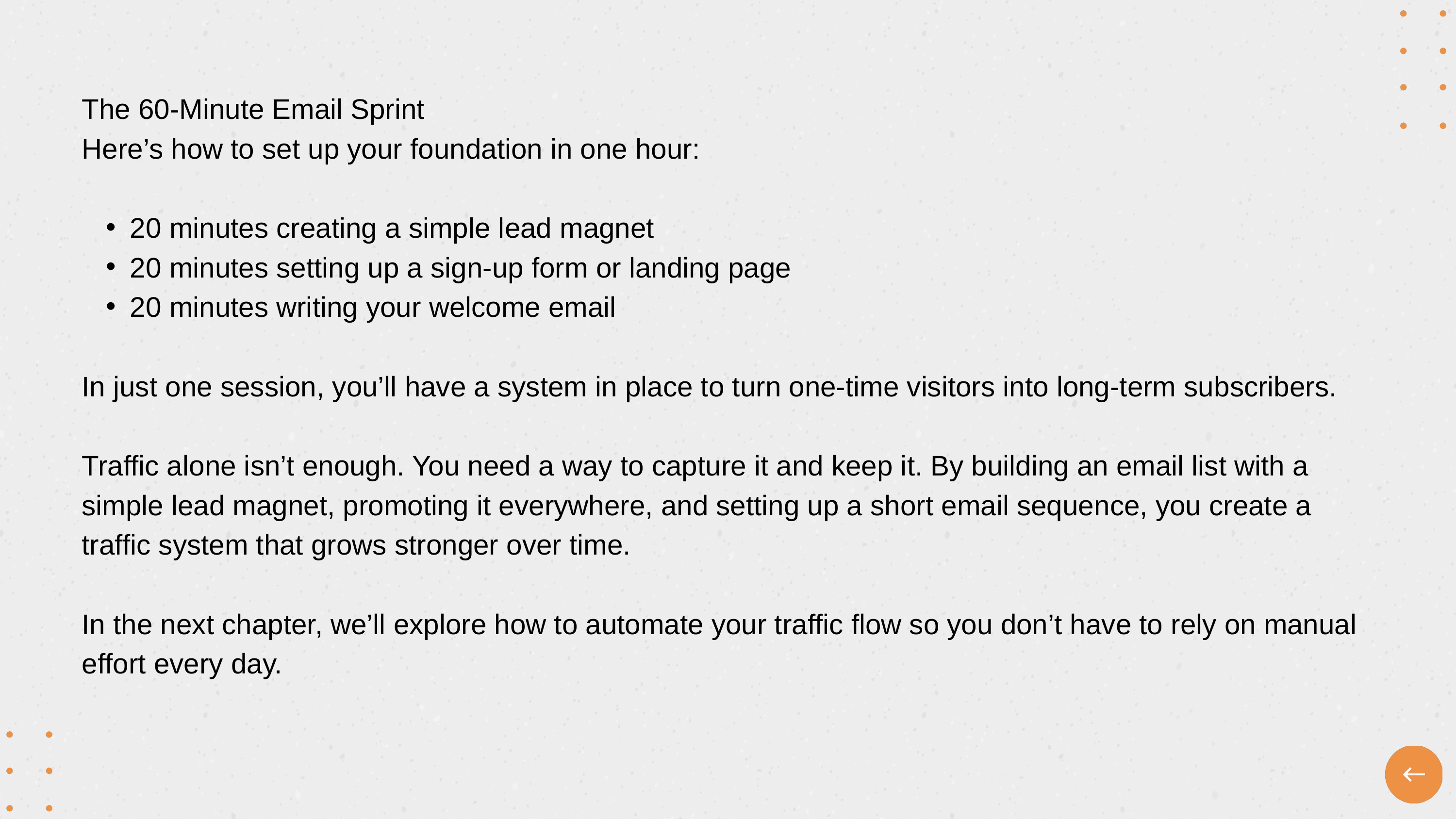

The 60-Minute Email Sprint
Here’s how to set up your foundation in one hour:

20 minutes creating a simple lead magnet
20 minutes setting up a sign-up form or landing page
20 minutes writing your welcome email

In just one session, you’ll have a system in place to turn one-time visitors into long-term subscribers.

Traffic alone isn’t enough. You need a way to capture it and keep it. By building an email list with a simple lead magnet, promoting it everywhere, and setting up a short email sequence, you create a traffic system that grows stronger over time.

In the next chapter, we’ll explore how to automate your traffic flow so you don’t have to rely on manual effort every day.